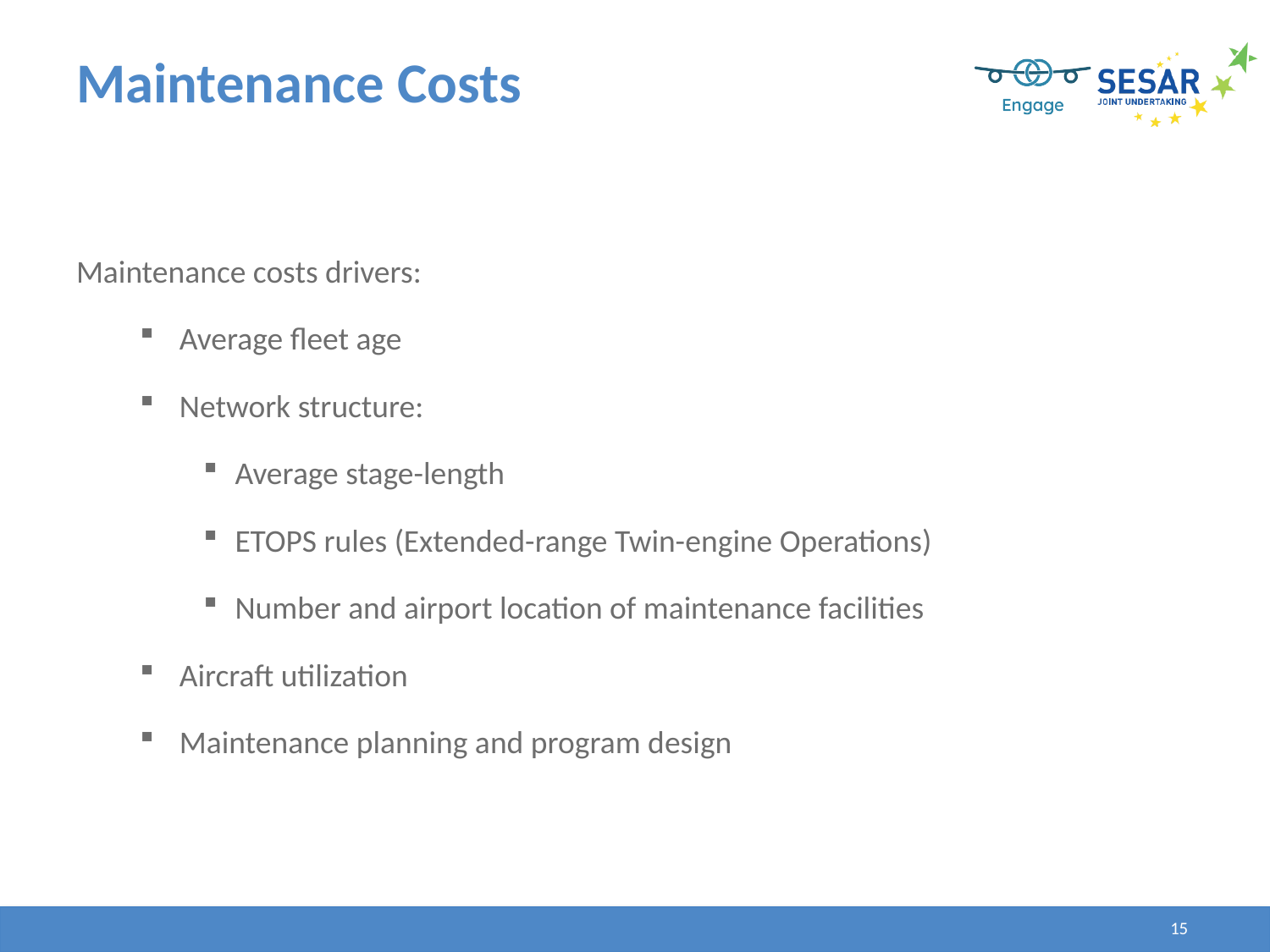

# Maintenance Costs
Maintenance costs drivers:
Average fleet age
Network structure:
Average stage-length
ETOPS rules (Extended-range Twin-engine Operations)
Number and airport location of maintenance facilities
Aircraft utilization
Maintenance planning and program design
PLANIRANJE PREVOŽENJA I EKSPLOATACIJA VAZDUHOPLOVA 2
15